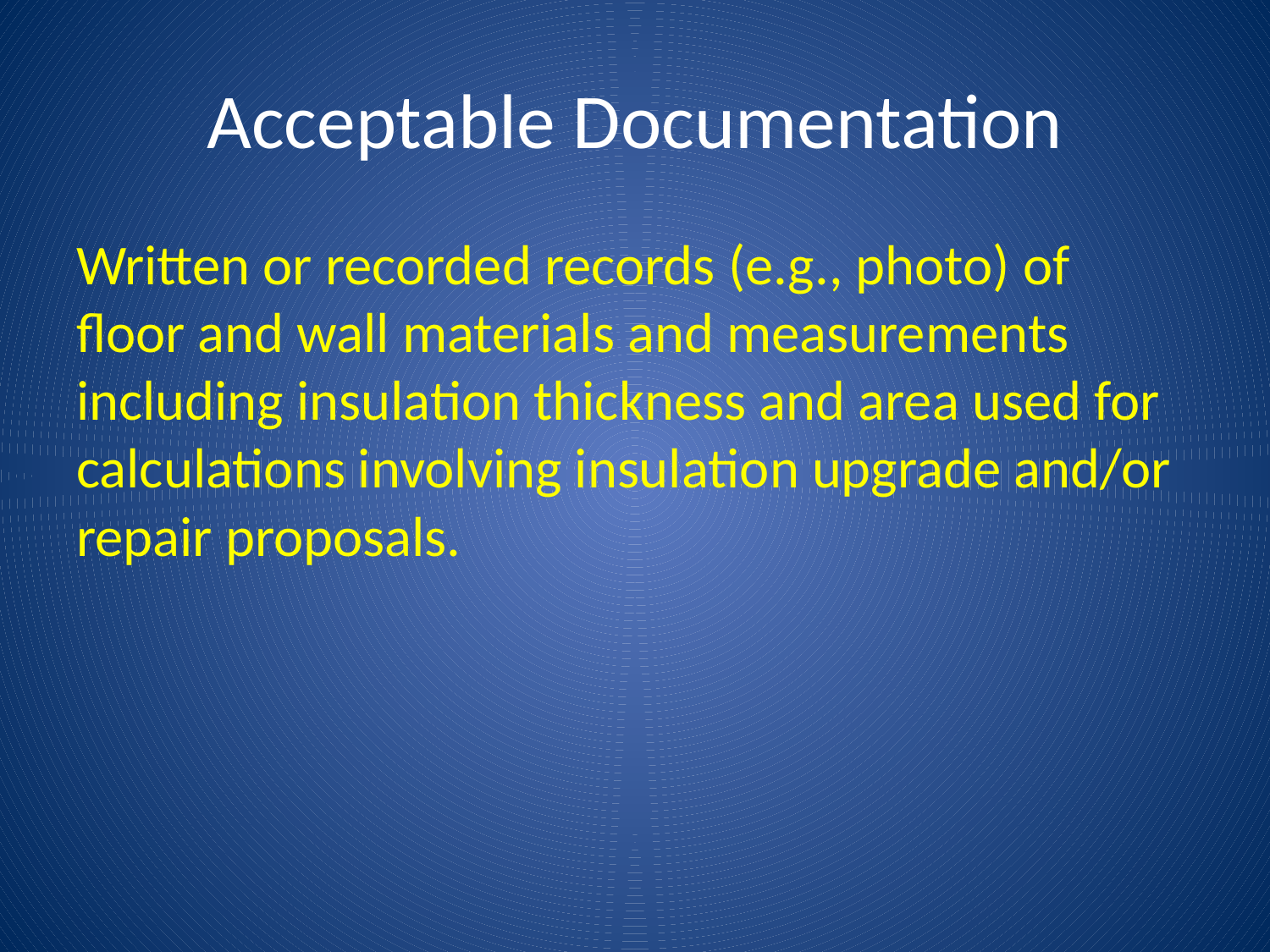

# Acceptable Documentation
Written or recorded records (e.g., photo) of  floor and wall materials and measurements including insulation thickness and area used for calculations involving insulation upgrade and/or repair proposals.